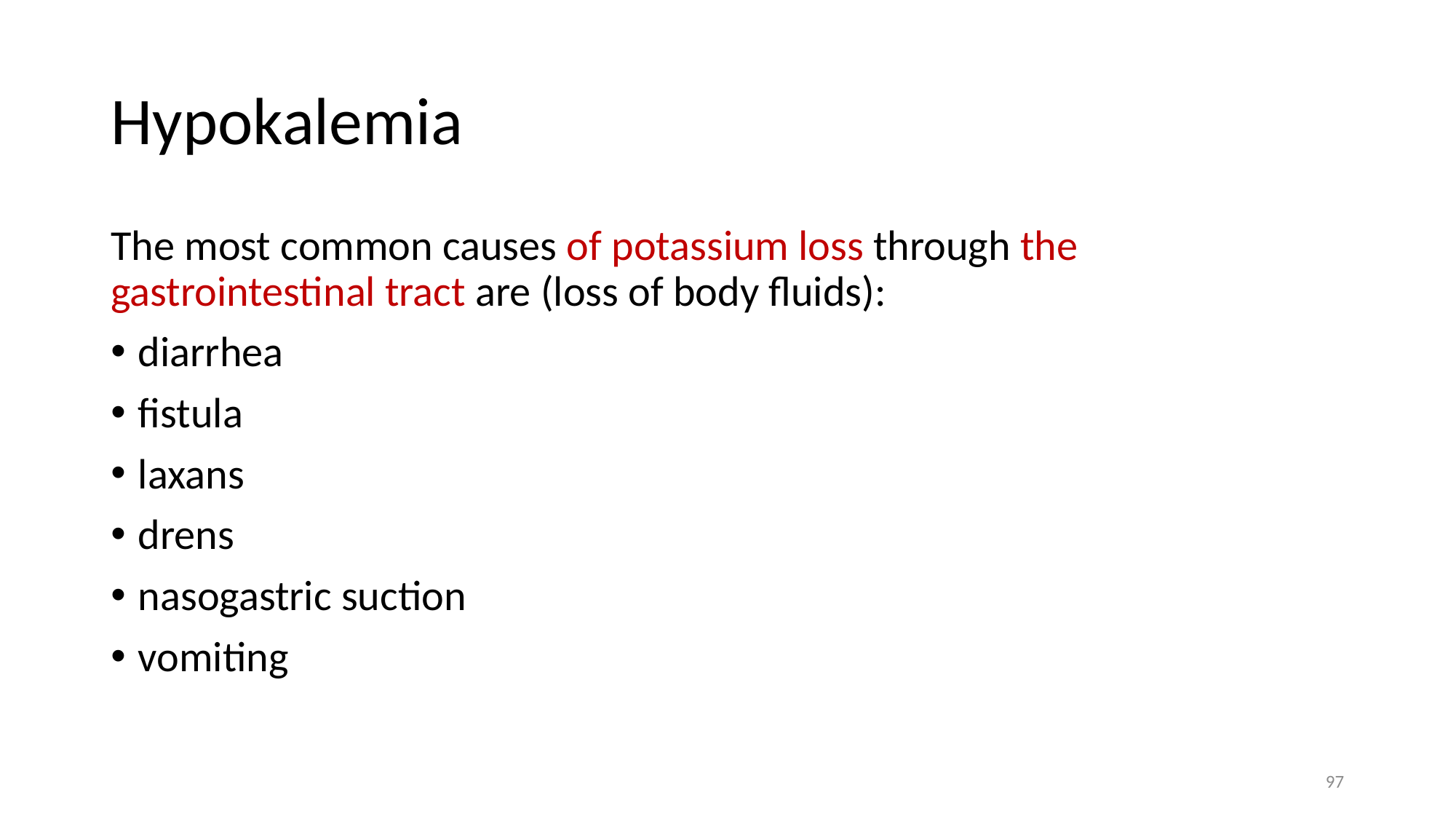

# Hypokalemia
The most common causes of potassium loss through the gastrointestinal tract are (loss of body fluids):
diarrhea
fistula
laxans
drens
nasogastric suction
vomiting

97